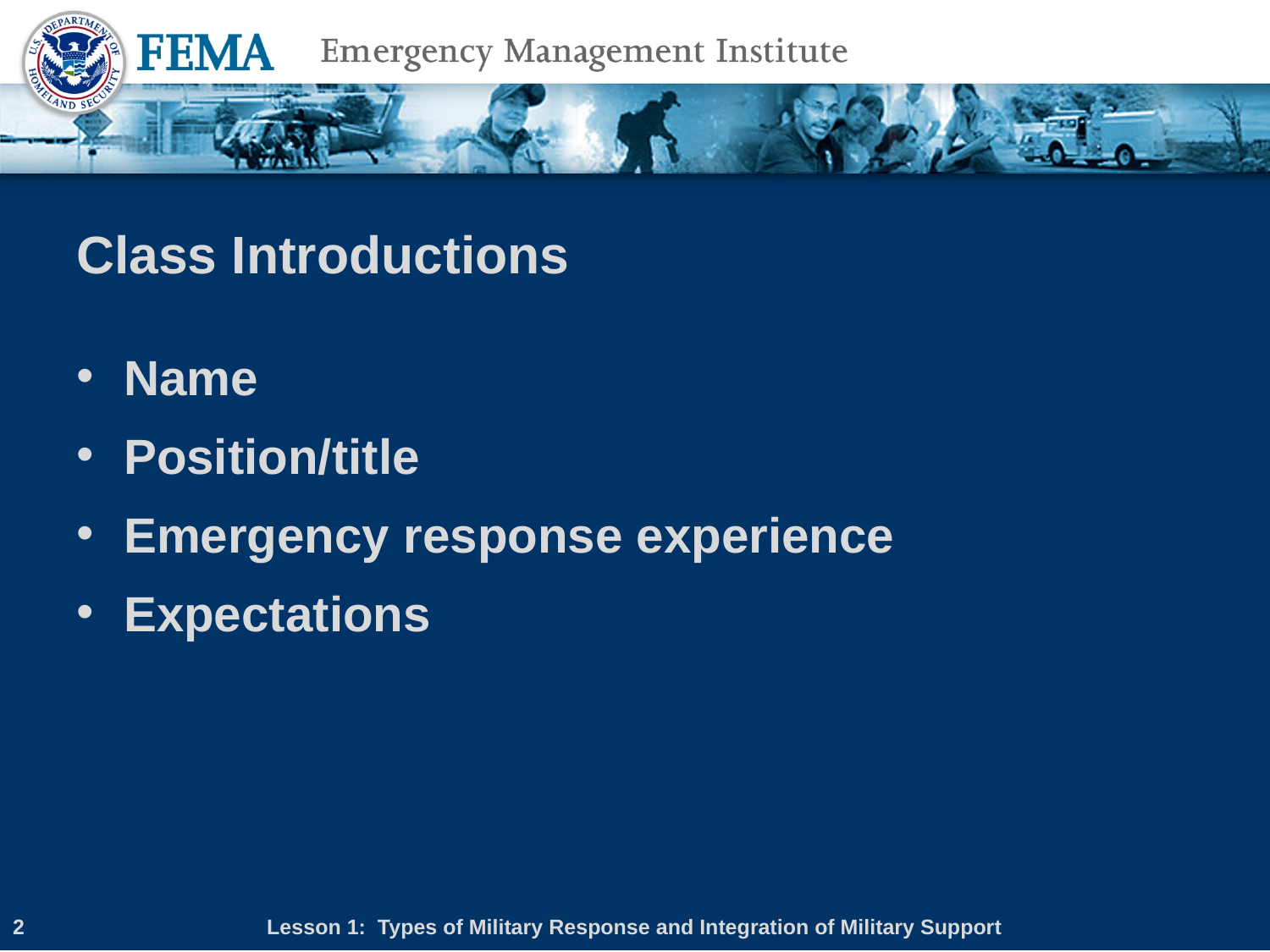

# Class Introductions
Name
Position/title
Emergency response experience
Expectations
2
Lesson 1:  Types of Military Response and Integration of Military Support